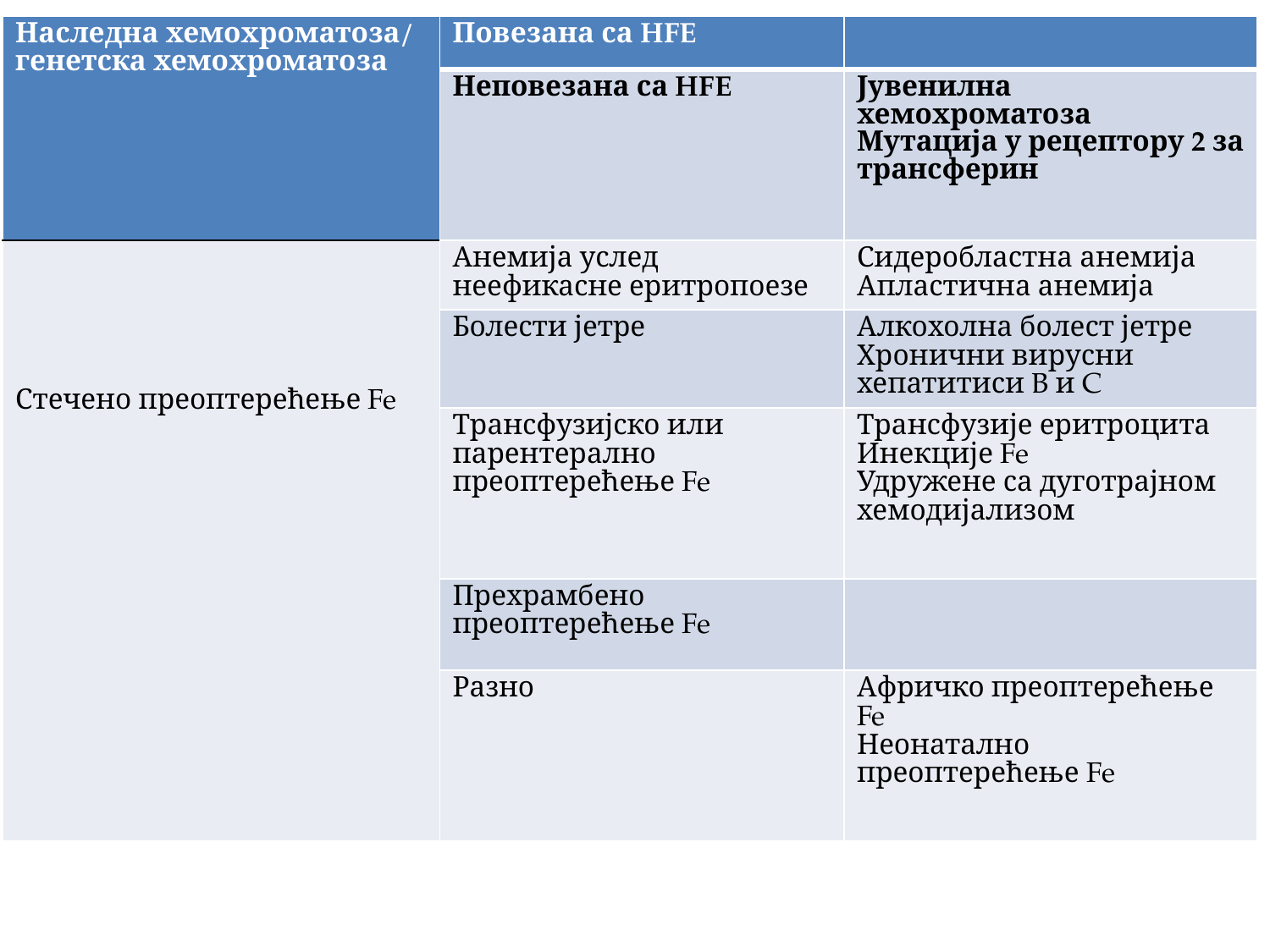

| Наследна хемохроматоза/ генетска хемохроматоза | Повезана са HFE |  |
| --- | --- | --- |
|  | Неповезана са HFE | Јувенилна хемохроматоза Мутација у рецептору 2 за трансферин |
| Стечено преоптерећење Fe | Анемија услед неефикасне еритропоезе | Сидеробластна анемија Апластична анемија |
|  | Болести јетре | Алкохолна болест јетре Хронични вирусни хепатитиси B и C |
|  | Трансфузијско или парентерално преоптерећење Fe | Трансфузије еритроцита Инекције Fe Удружене са дуготрајном хемодијализом |
|  | Прехрамбено преоптерећење Fe |  |
|  | Разно | Афричко преоптерећење Fe Неонатално преоптерећење Fe |
|  |
| --- |